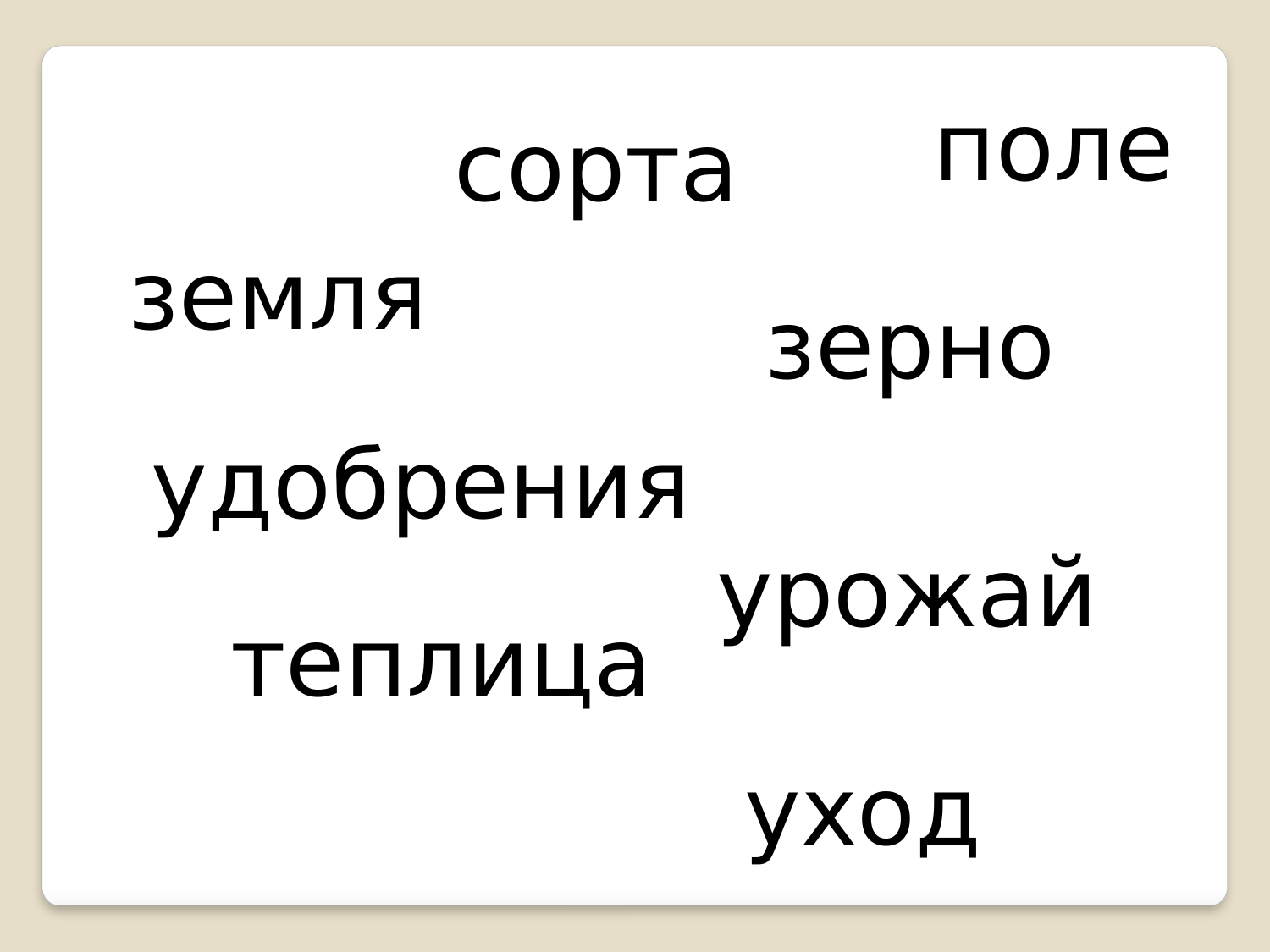

поле
сорта
земля
зерно
удобрения
урожай
теплица
уход